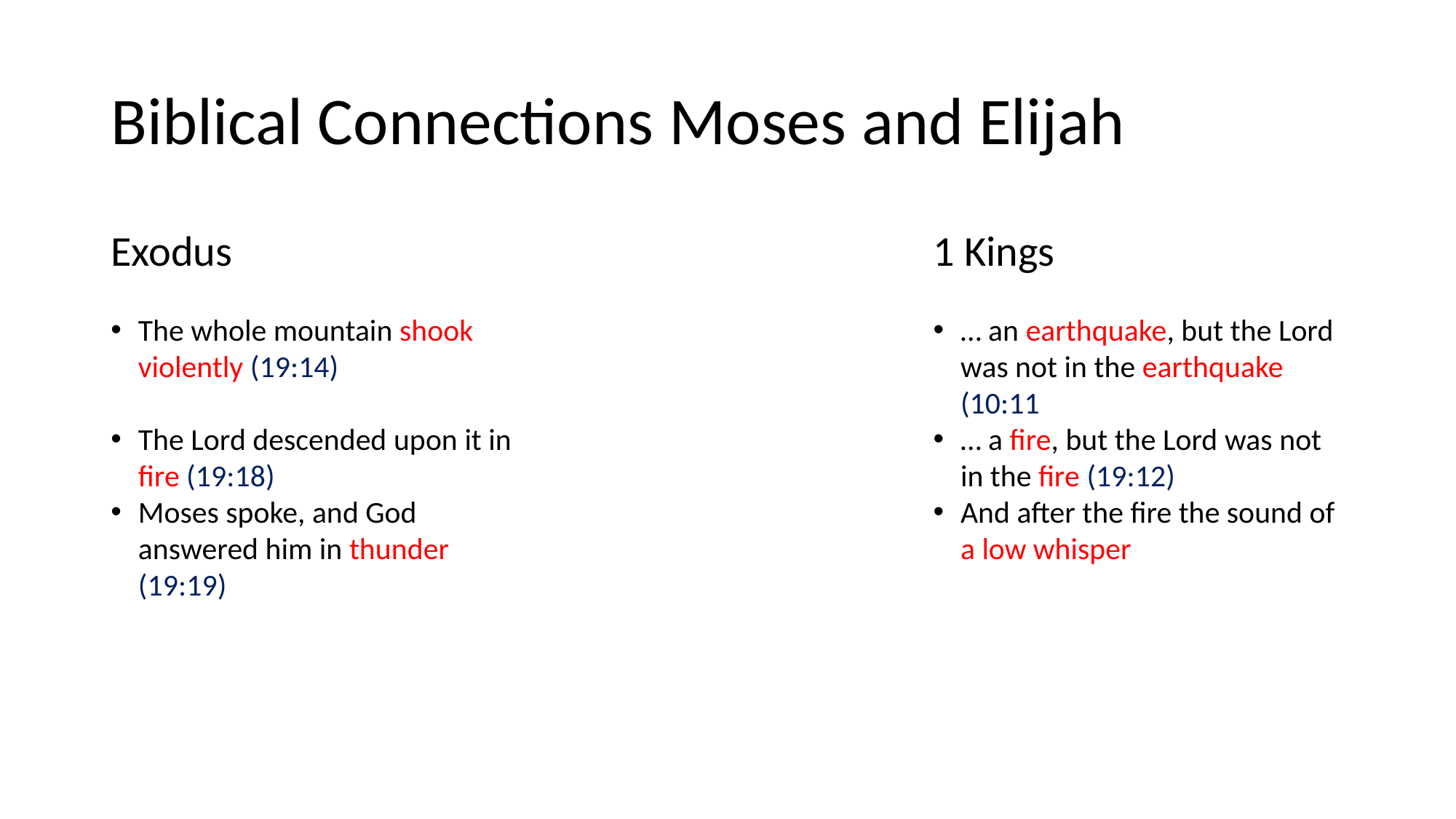

# Biblical Connections Moses and Elijah
Exodus

The whole mountain shook violently (19:14)

The Lord descended upon it in fire (19:18)
Moses spoke, and God answered him in thunder (19:19)

1 Kings

… an earthquake, but the Lord was not in the earthquake (10:11
… a fire, but the Lord was not in the fire (19:12)
And after the fire the sound of a low whisper